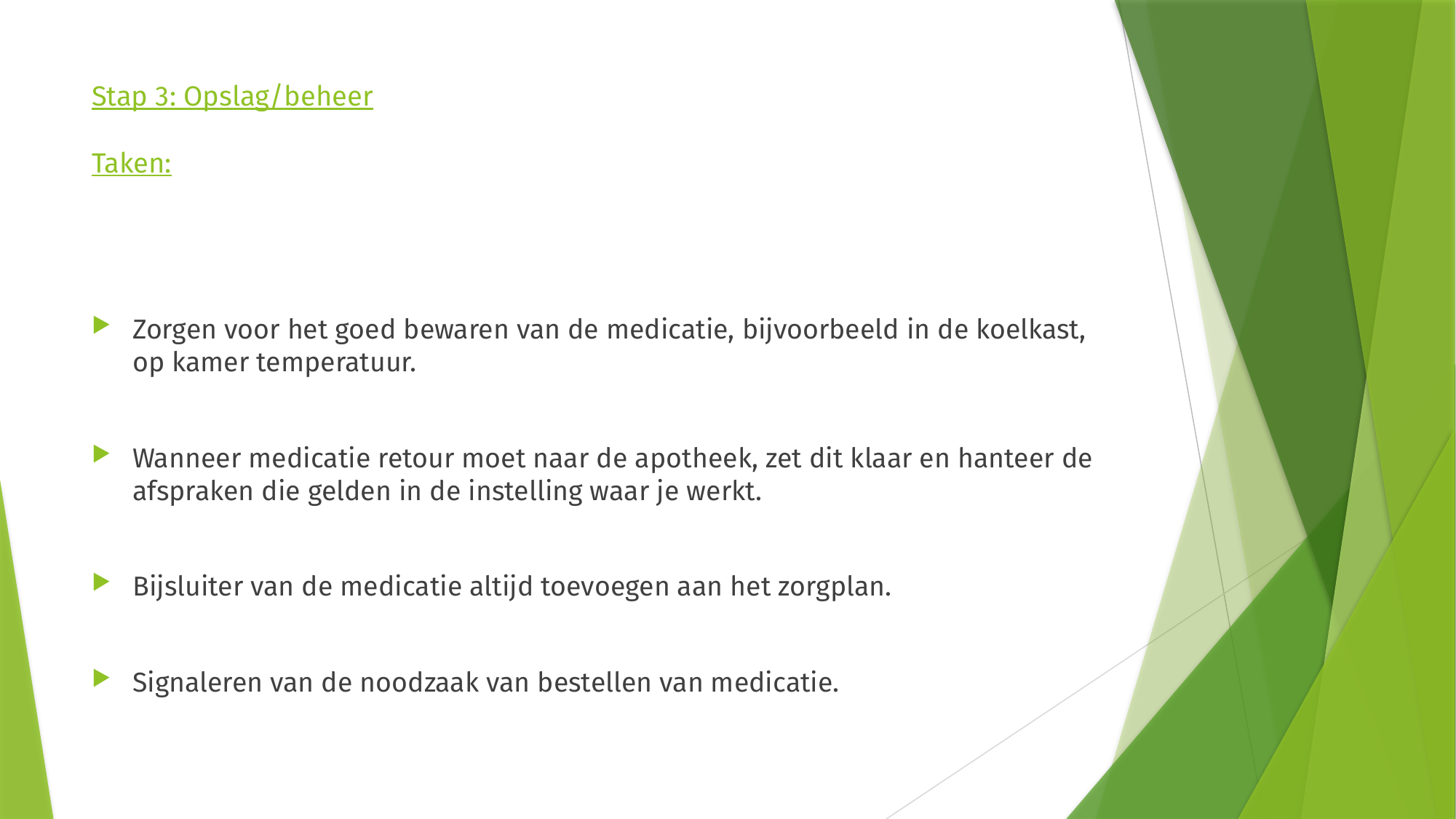

# Stap 3: Opslag/beheer Taken:

Zorgen voor het goed bewaren van de medicatie, bijvoorbeeld in de koelkast, op kamer temperatuur.

Wanneer medicatie retour moet naar de apotheek, zet dit klaar en hanteer de afspraken die gelden in de instelling waar je werkt.

Bijsluiter van de medicatie altijd toevoegen aan het zorgplan.

Signaleren van de noodzaak van bestellen van medicatie.